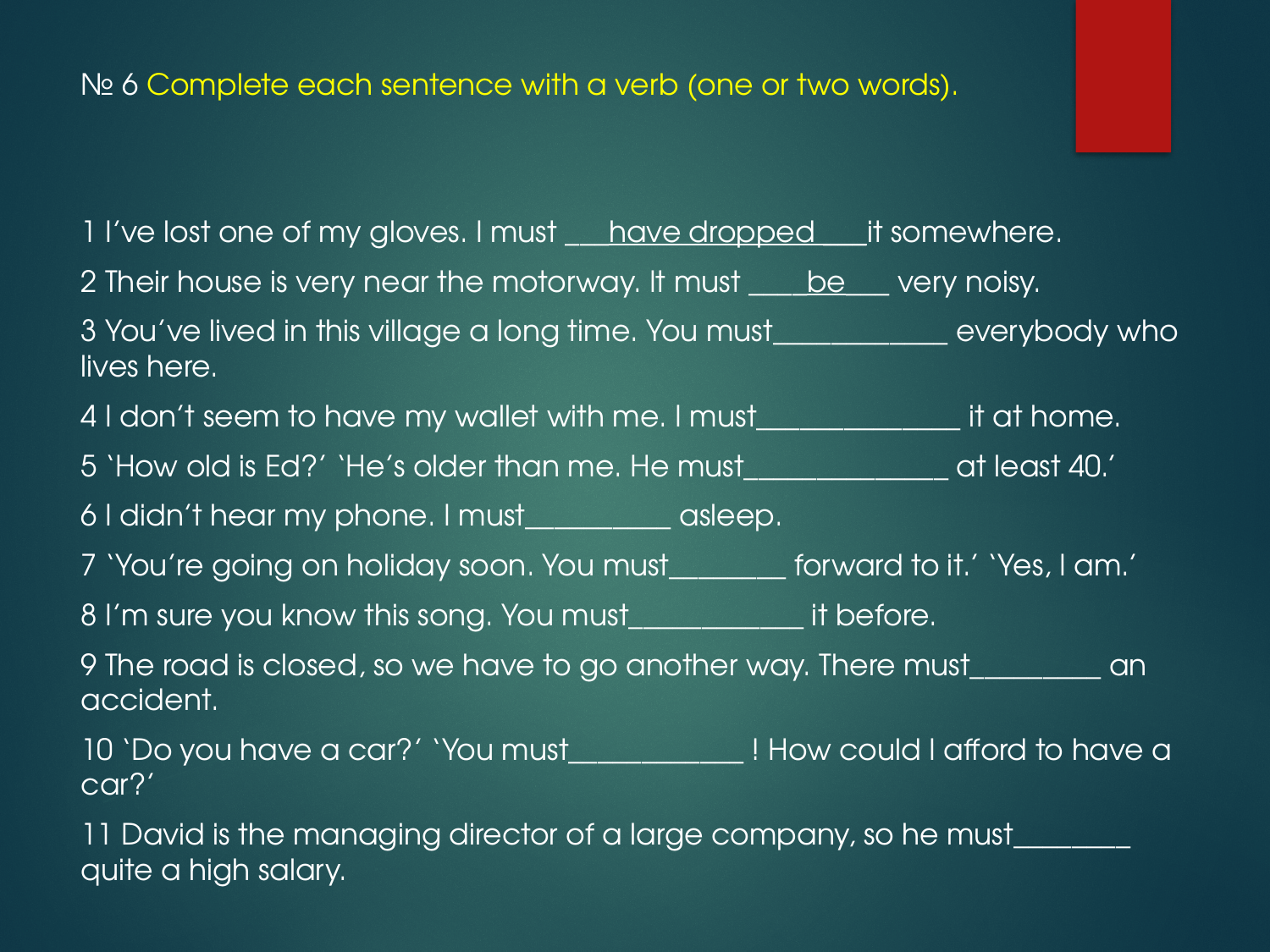

№ 6 Complete each sentence with a verb (one or two words).
1 I’ve lost one of my gloves. I must ___have dropped ___it somewhere.
2 Their house is very near the motorway. It must ____be___ very noisy.
3 You’ve lived in this village a long time. You must____________ everybody who lives here.
4 I don’t seem to have my wallet with me. I must______________ it at home.
5 ‘How old is Ed?’ ‘He’s older than me. He must______________ at least 40.’
6 I didn’t hear my phone. I must__________ asleep.
7 ‘You’re going on holiday soon. You must________ forward to it.’ ‘Yes, I am.’
8 I’m sure you know this song. You must____________ it before.
9 The road is closed, so we have to go another way. There must_________ an accident.
10 ‘Do you have a car?’ ‘You must____________ ! How could I afford to have a car?’
11 David is the managing director of a large company, so he must________ quite a high salary.